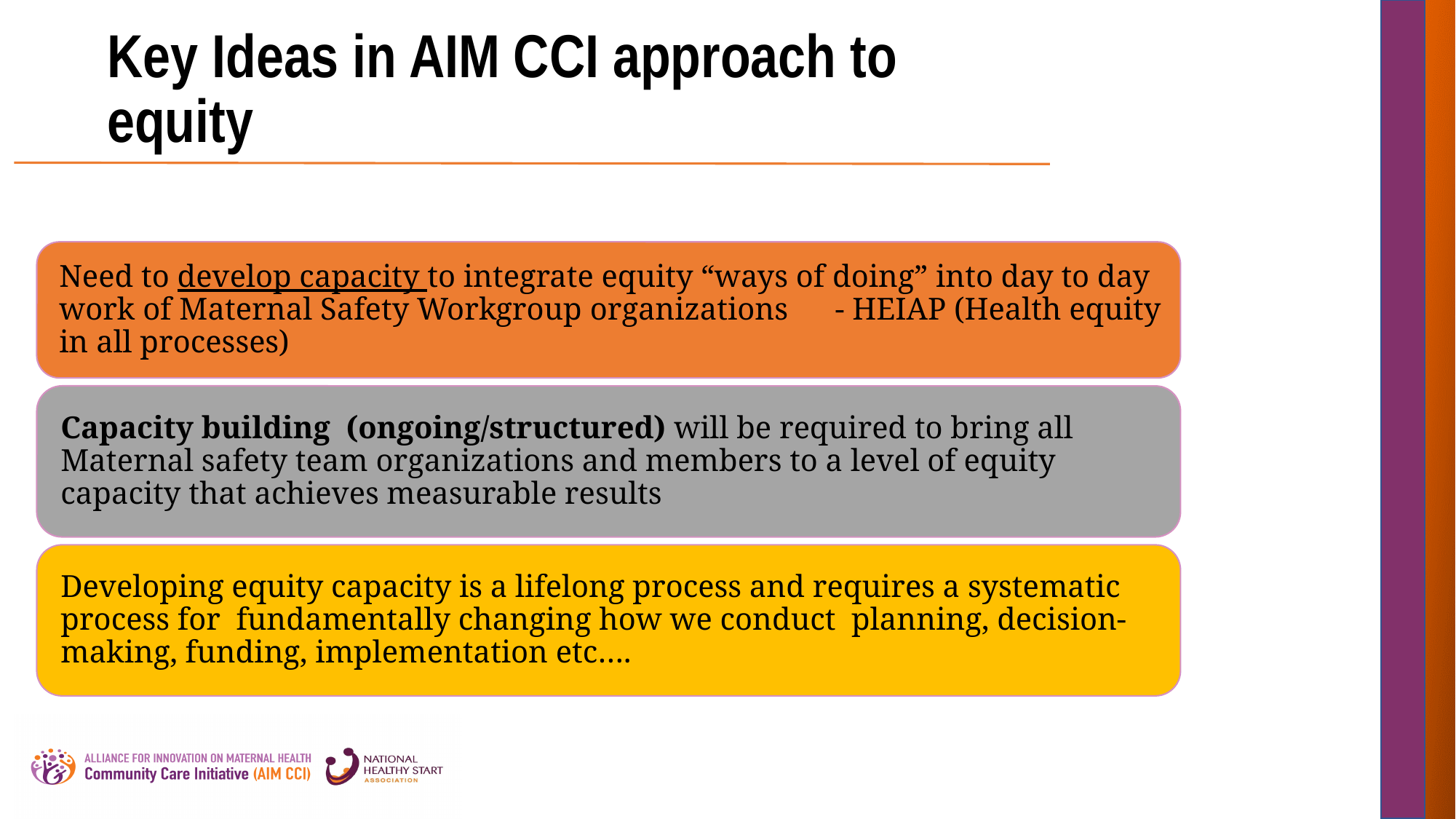

# Key Ideas in AIM CCI approach to equity
Need to develop capacity to integrate equity “ways of doing” into day to day work of Maternal Safety Workgroup organizations      - HEIAP (Health equity in all processes)
Capacity building  (ongoing/structured) will be required to bring all Maternal safety team organizations and members to a level of equity capacity that achieves measurable results
Developing equity capacity is a lifelong process and requires a systematic process for  fundamentally changing how we conduct  planning, decision-making, funding, implementation etc….